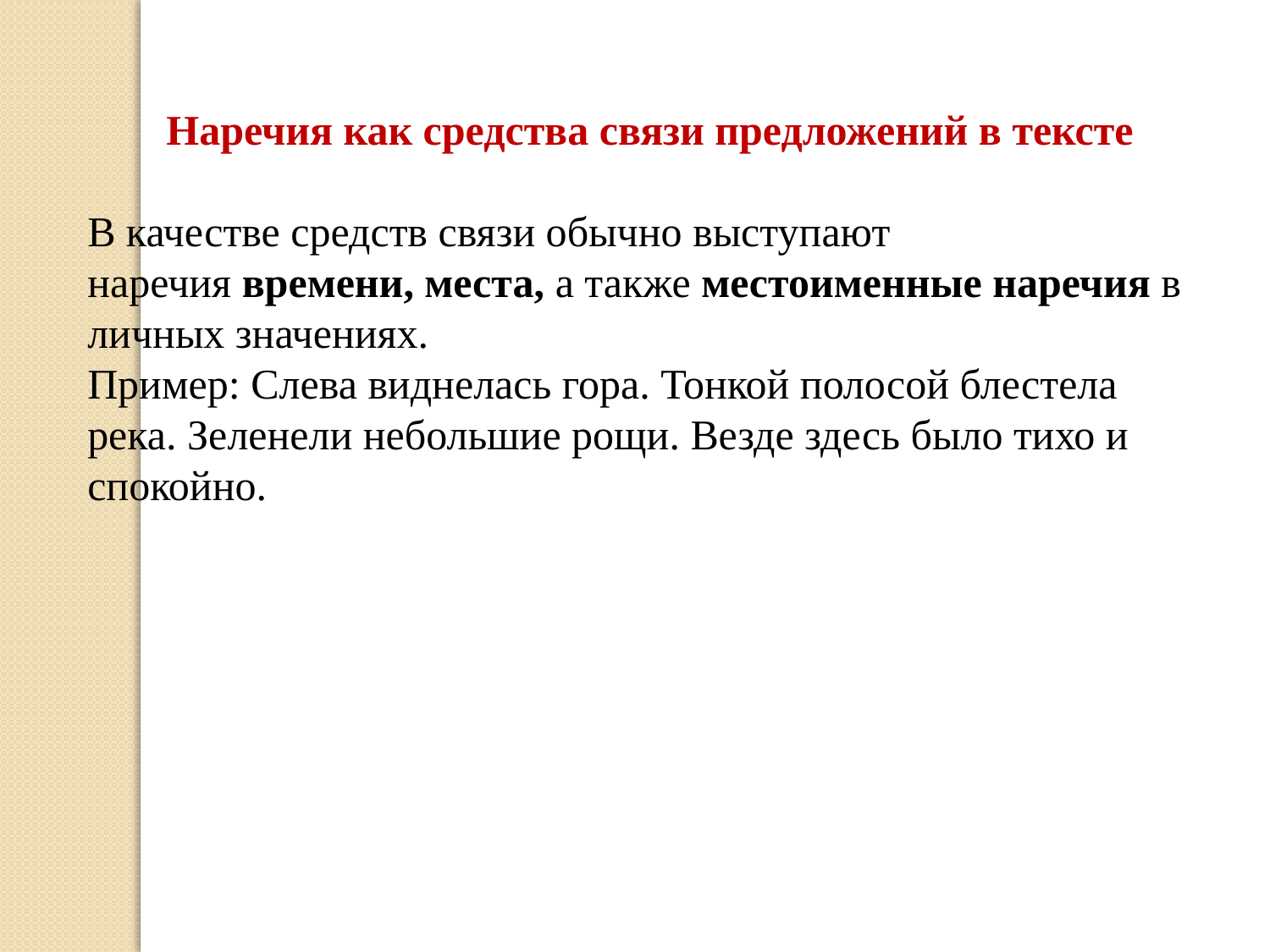

Наречия как средства связи предложений в тексте
В качестве средств связи обычно выступают наречия времени, места, а также местоименные наречия в личных значениях. 
Пример: Слева виднелась гора. Тонкой полосой блестела река. Зеленели небольшие рощи. Везде здесь было тихо и спокойно.